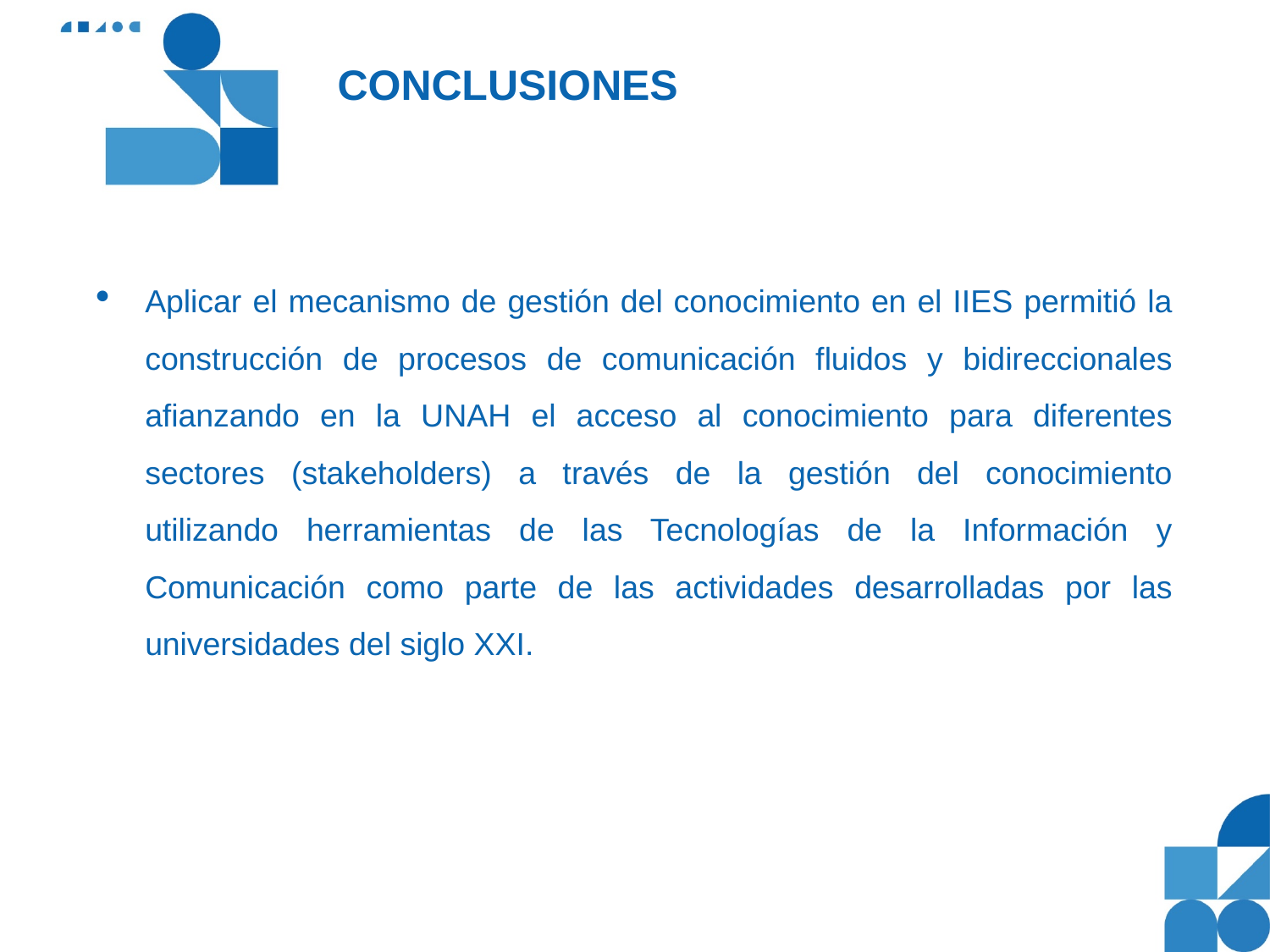

# CONCLUSIONES
Aplicar el mecanismo de gestión del conocimiento en el IIES permitió la construcción de procesos de comunicación fluidos y bidireccionales afianzando en la UNAH el acceso al conocimiento para diferentes sectores (stakeholders) a través de la gestión del conocimiento utilizando herramientas de las Tecnologías de la Información y Comunicación como parte de las actividades desarrolladas por las universidades del siglo XXI.